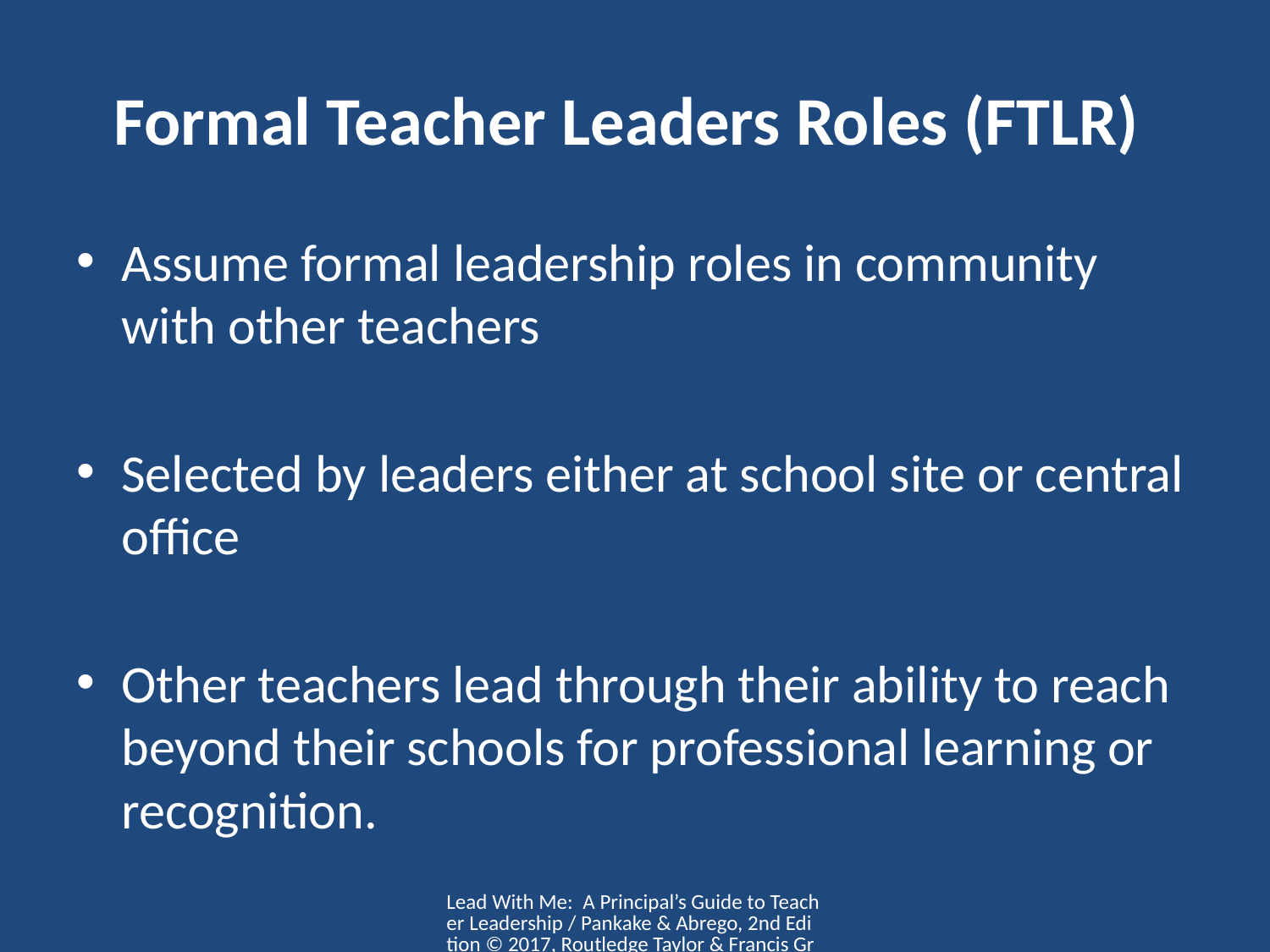

# Formal Teacher Leaders Roles (FTLR)
Assume formal leadership roles in community with other teachers

Selected by leaders either at school site or central office

Other teachers lead through their ability to reach beyond their schools for professional learning or recognition.

Lead With Me:  A Principal’s Guide to Teacher Leadership / Pankake & Abrego, 2nd Edition © 2017, Routledge Taylor & Francis Group